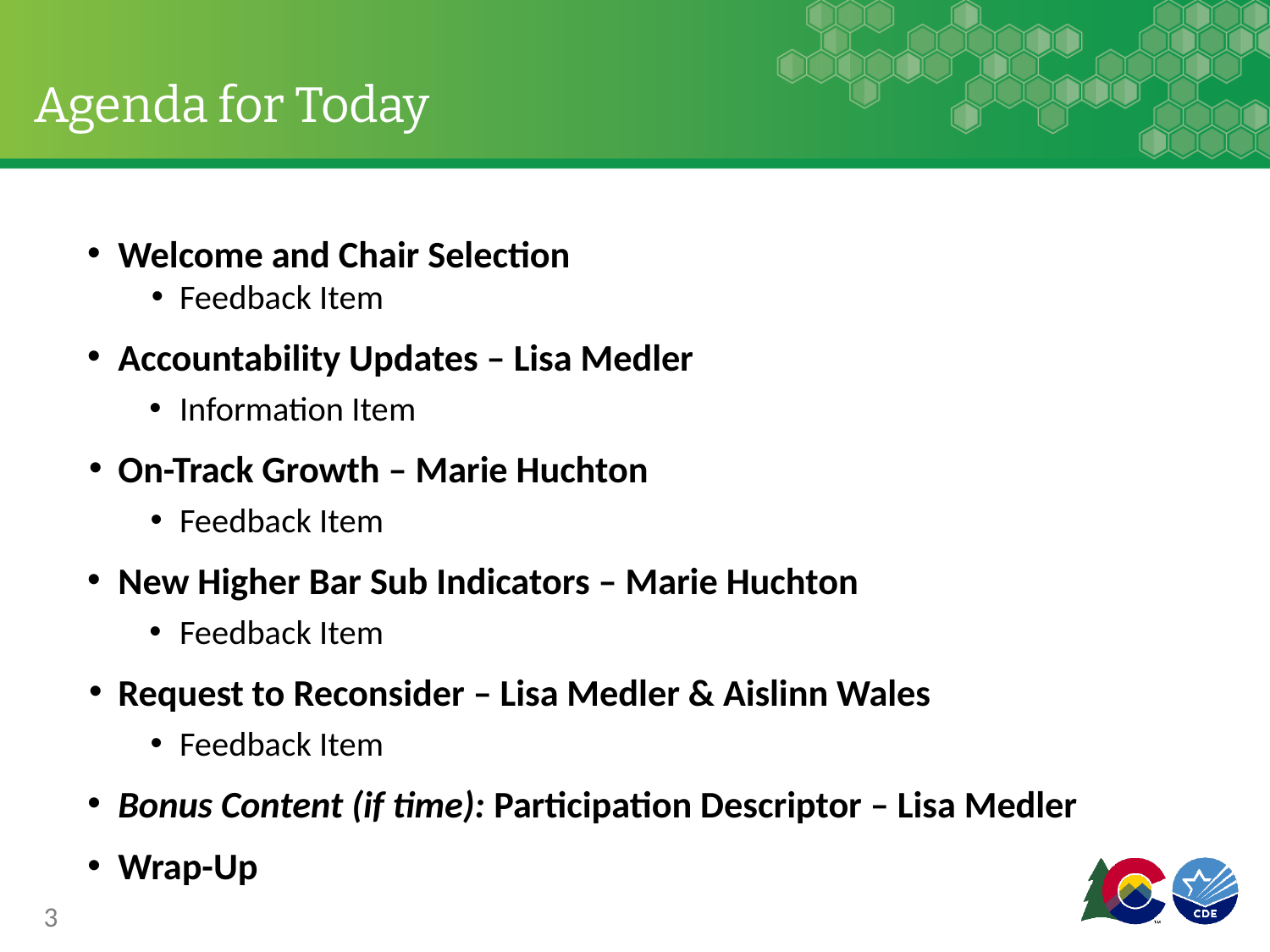

# Agenda for Today
Welcome and Chair Selection
Feedback Item
Accountability Updates – Lisa Medler
Information Item
On-Track Growth – Marie Huchton
Feedback Item
New Higher Bar Sub Indicators – Marie Huchton
Feedback Item
Request to Reconsider – Lisa Medler & Aislinn Wales
Feedback Item
Bonus Content (if time): Participation Descriptor – Lisa Medler
Wrap-Up
3